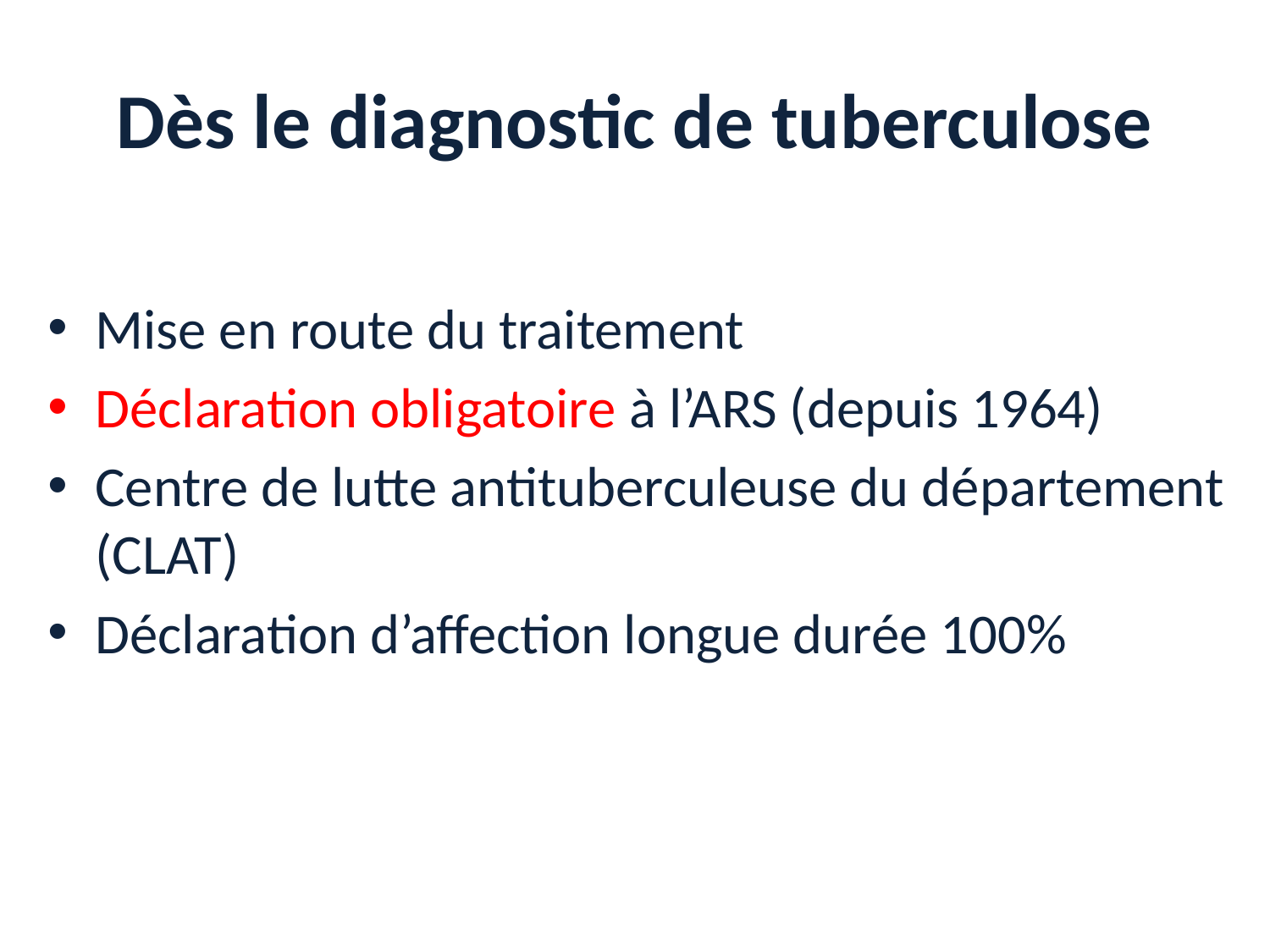

# Dès le diagnostic de tuberculose
Mise en route du traitement
Déclaration obligatoire à l’ARS (depuis 1964)
Centre de lutte antituberculeuse du département (CLAT)
Déclaration d’affection longue durée 100%